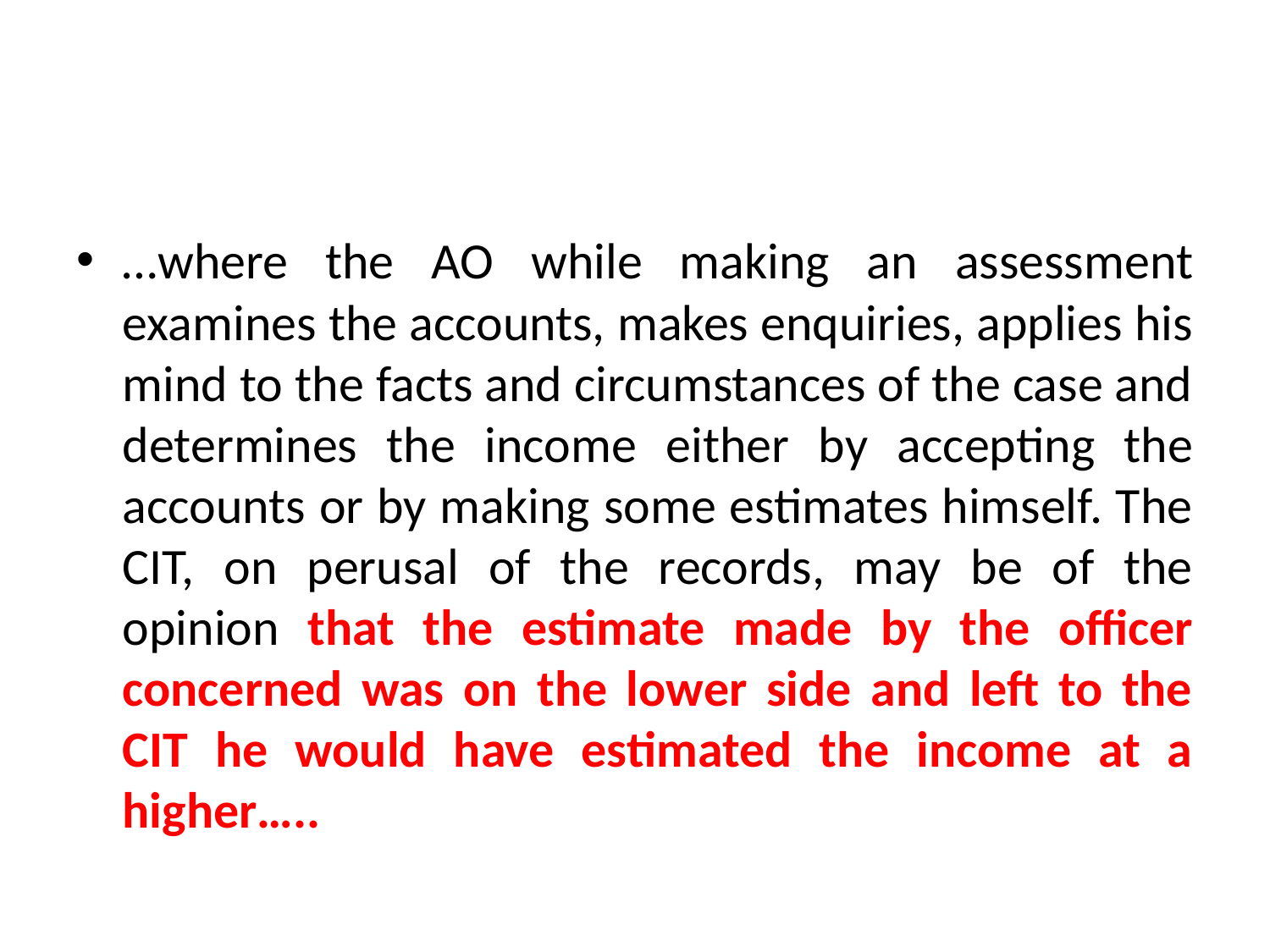

#
…where the AO while making an assessment examines the accounts, makes enquiries, applies his mind to the facts and circumstances of the case and determines the income either by accepting the accounts or by making some estimates himself. The CIT, on perusal of the records, may be of the opinion that the estimate made by the officer concerned was on the lower side and left to the CIT he would have estimated the income at a higher…..